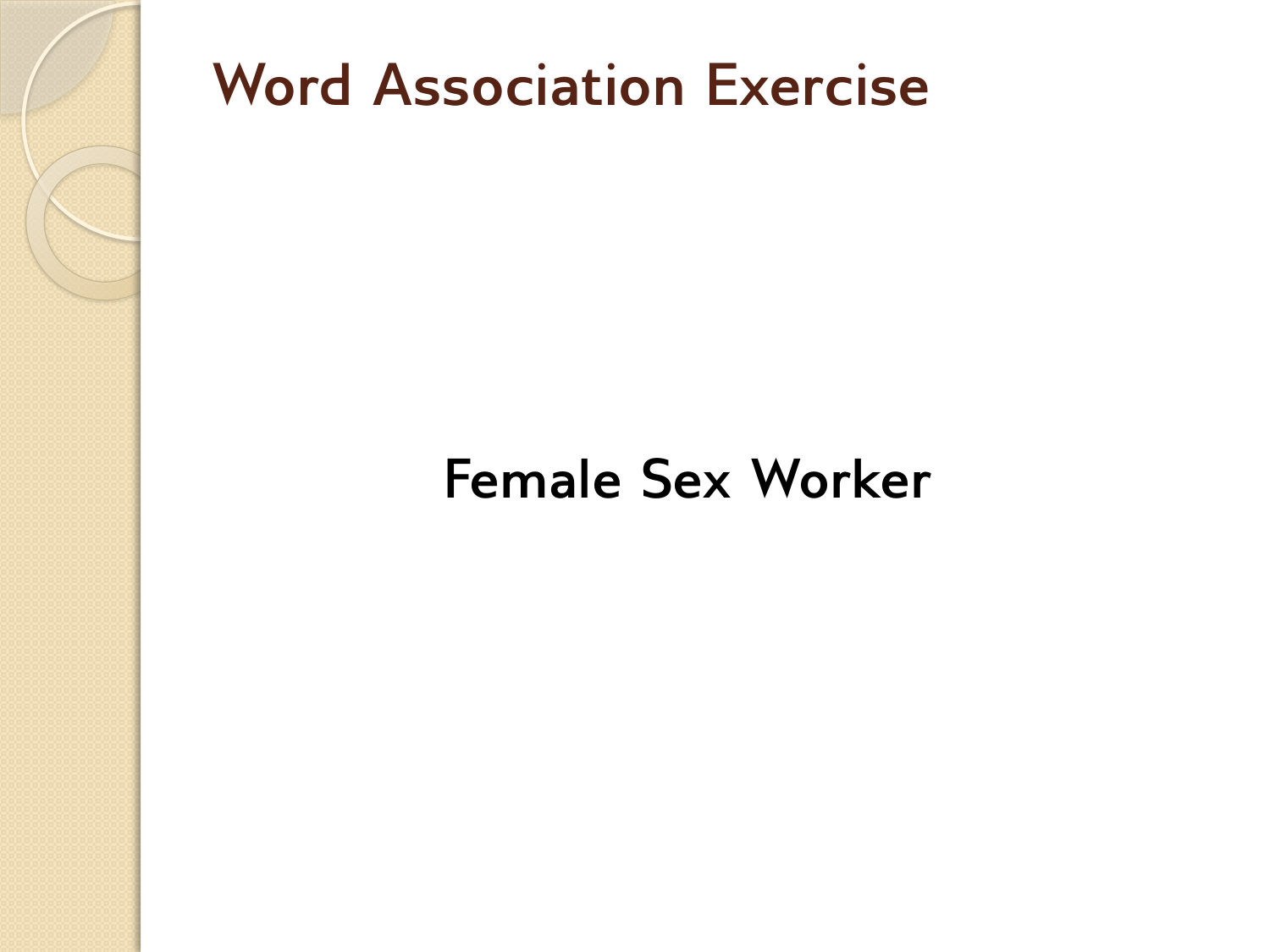

# Word Association Exercise

            Female Sex Worker